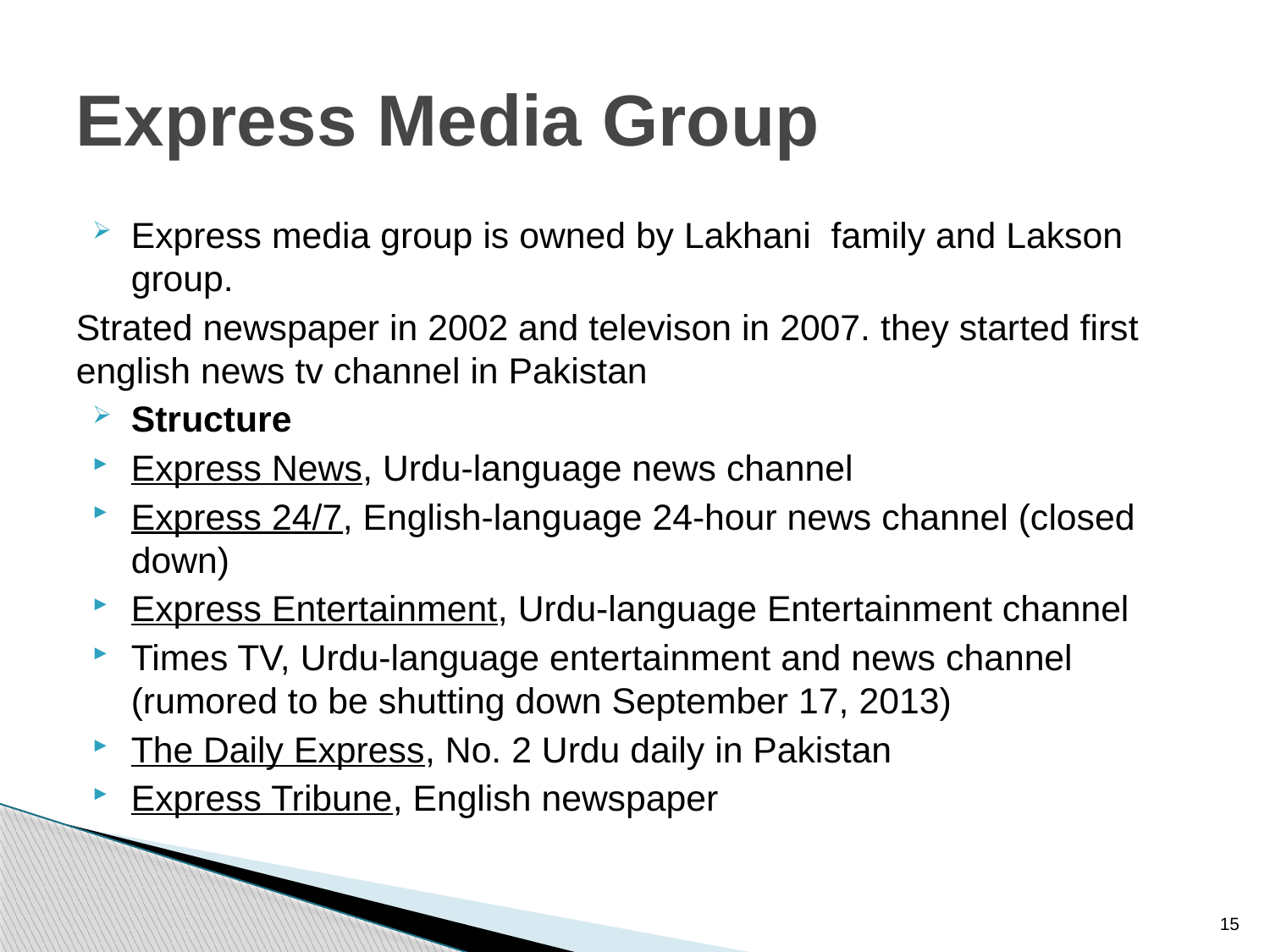

# Express Media Group
Express media group is owned by Lakhani  family and Lakson group.
Strated newspaper in 2002 and televison in 2007. they started first english news tv channel in Pakistan
Structure
Express News, Urdu-language news channel
Express 24/7, English-language 24-hour news channel (closed down)
Express Entertainment, Urdu-language Entertainment channel
Times TV, Urdu-language entertainment and news channel (rumored to be shutting down September 17, 2013)
The Daily Express, No. 2 Urdu daily in Pakistan
Express Tribune, English newspaper

15